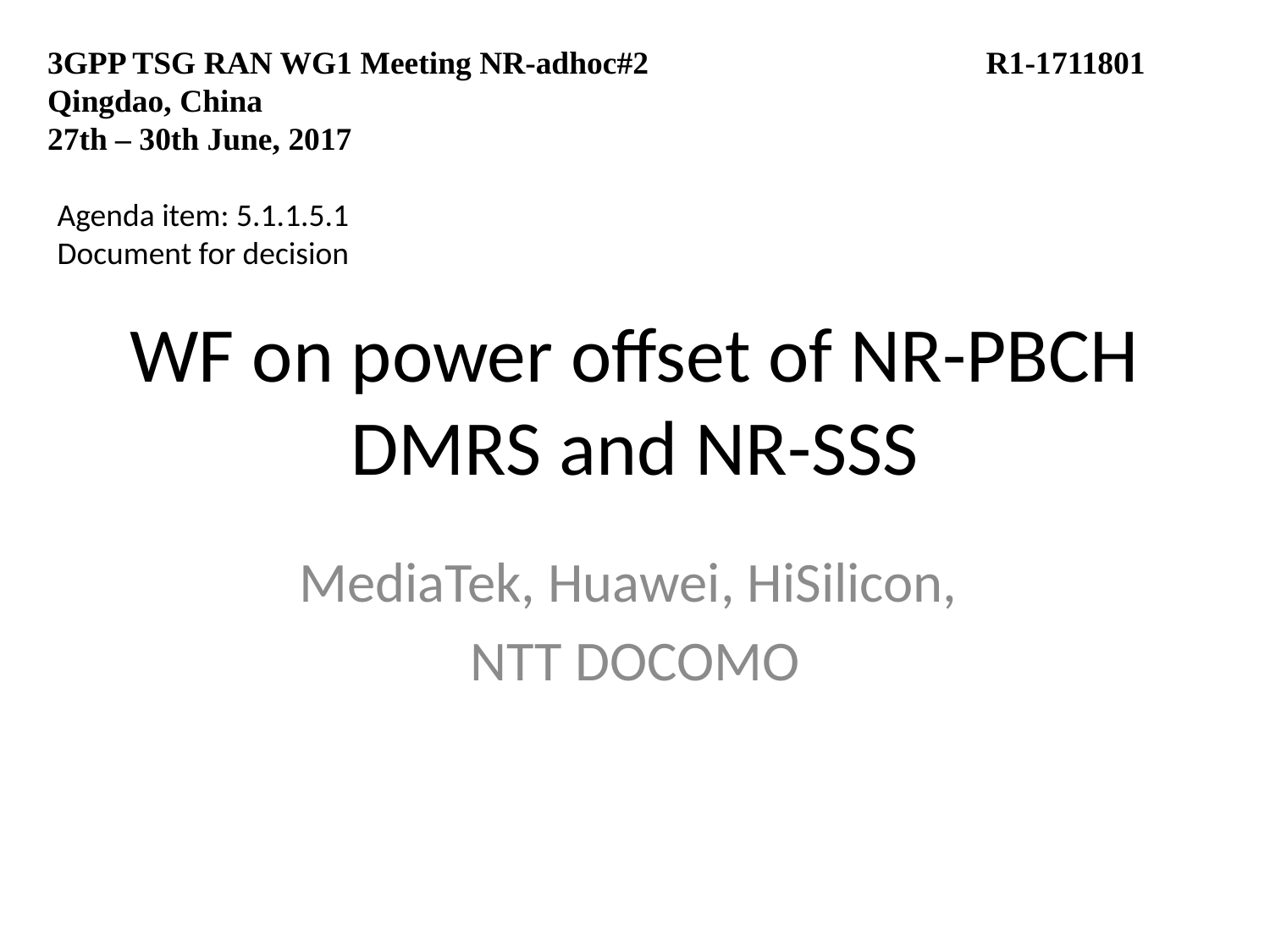

3GPP TSG RAN WG1 Meeting NR-adhoc#2		                      R1-1711801
Qingdao, China
27th – 30th June, 2017
Agenda item: 5.1.1.5.1
Document for decision
# WF on power offset of NR-PBCH DMRS and NR-SSS
MediaTek, Huawei, HiSilicon,
NTT DOCOMO